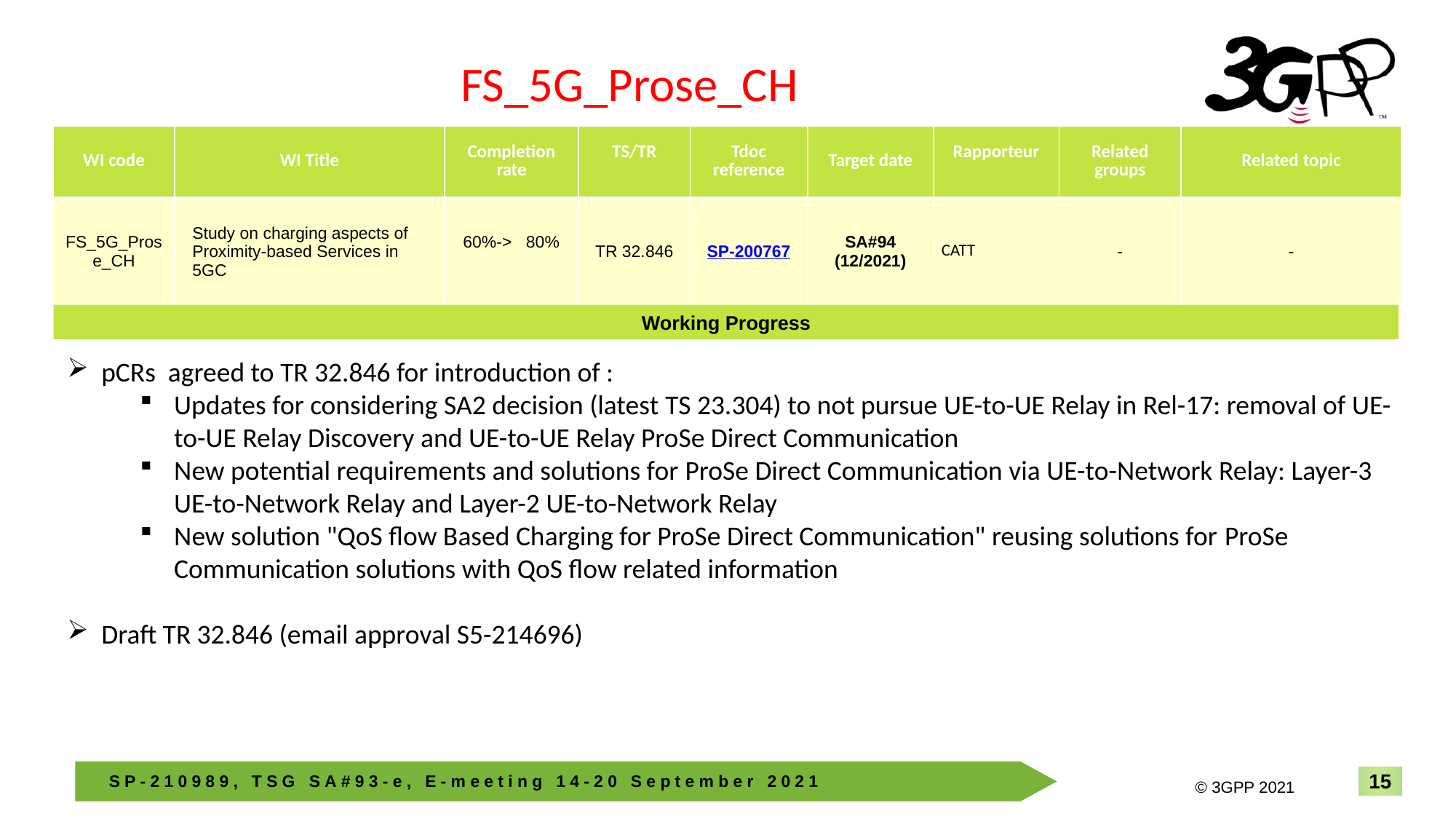

FS_5G_Prose_CH
| WI code | WI Title | Completion rate | TS/TR | Tdoc reference | Target date | Rapporteur | Related groups | Related topic |
| --- | --- | --- | --- | --- | --- | --- | --- | --- |
| FS\_5G\_Prose\_CH | Study on charging aspects of Proximity-based Services in 5GC | 60%-> 80% | TR 32.846 | SP-200767 | SA#94 (12/2021) | CATT | - | - |
Working Progress
pCRs  agreed to TR 32.846 for introduction of :
Updates for considering SA2 decision (latest TS 23.304) to not pursue UE-to-UE Relay in Rel-17: removal of UE-to-UE Relay Discovery and UE-to-UE Relay ProSe Direct Communication
New potential requirements and solutions for ProSe Direct Communication via UE-to-Network Relay: Layer-3 UE-to-Network Relay and Layer-2 UE-to-Network Relay
New solution "QoS flow Based Charging for ProSe Direct Communication" reusing solutions for ProSe Communication solutions with QoS flow related information

Draft TR 32.846 (email approval S5-214696)